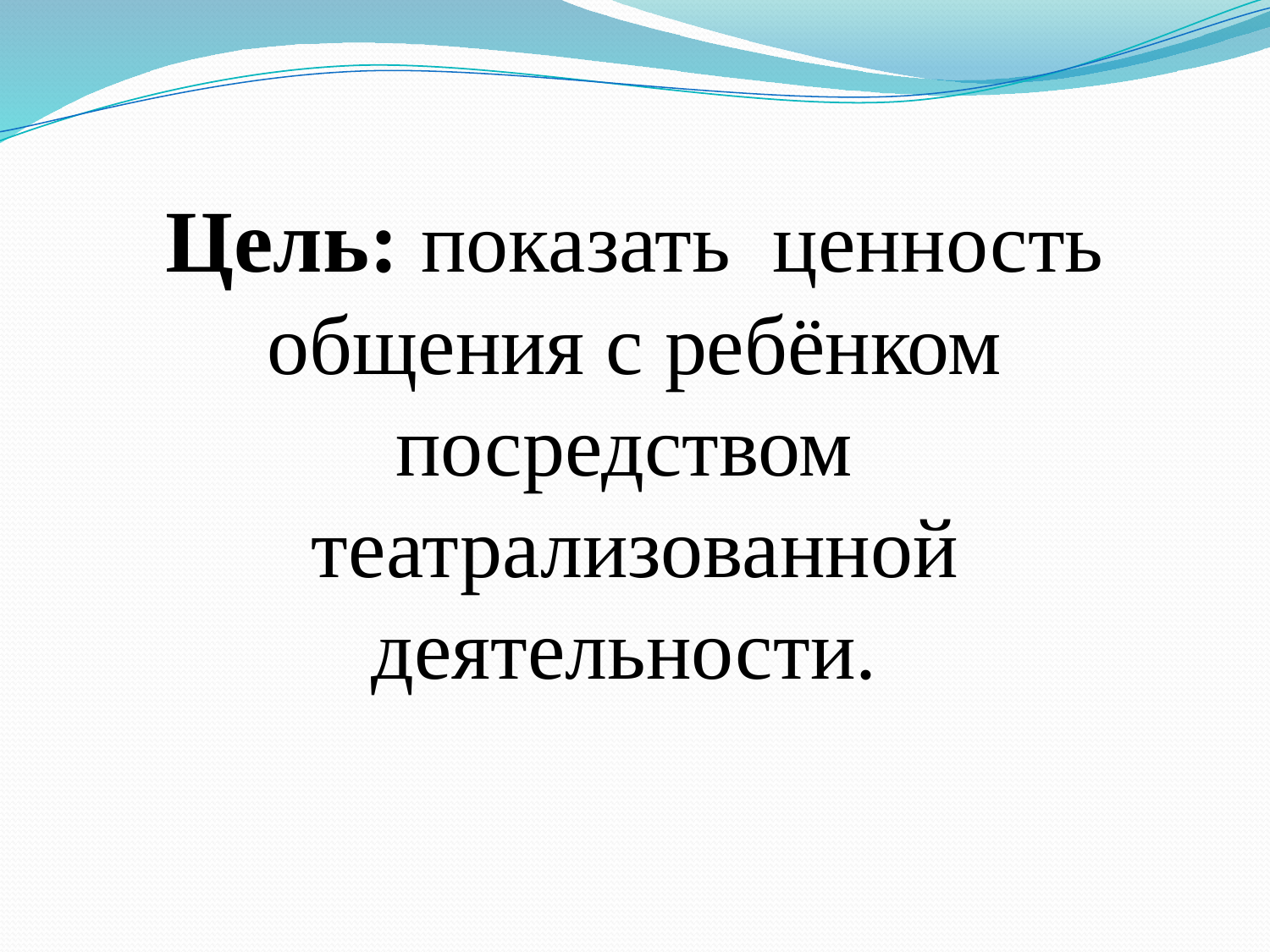

# Цель: показать  ценность общения с ребёнком посредством театрализованной деятельности.